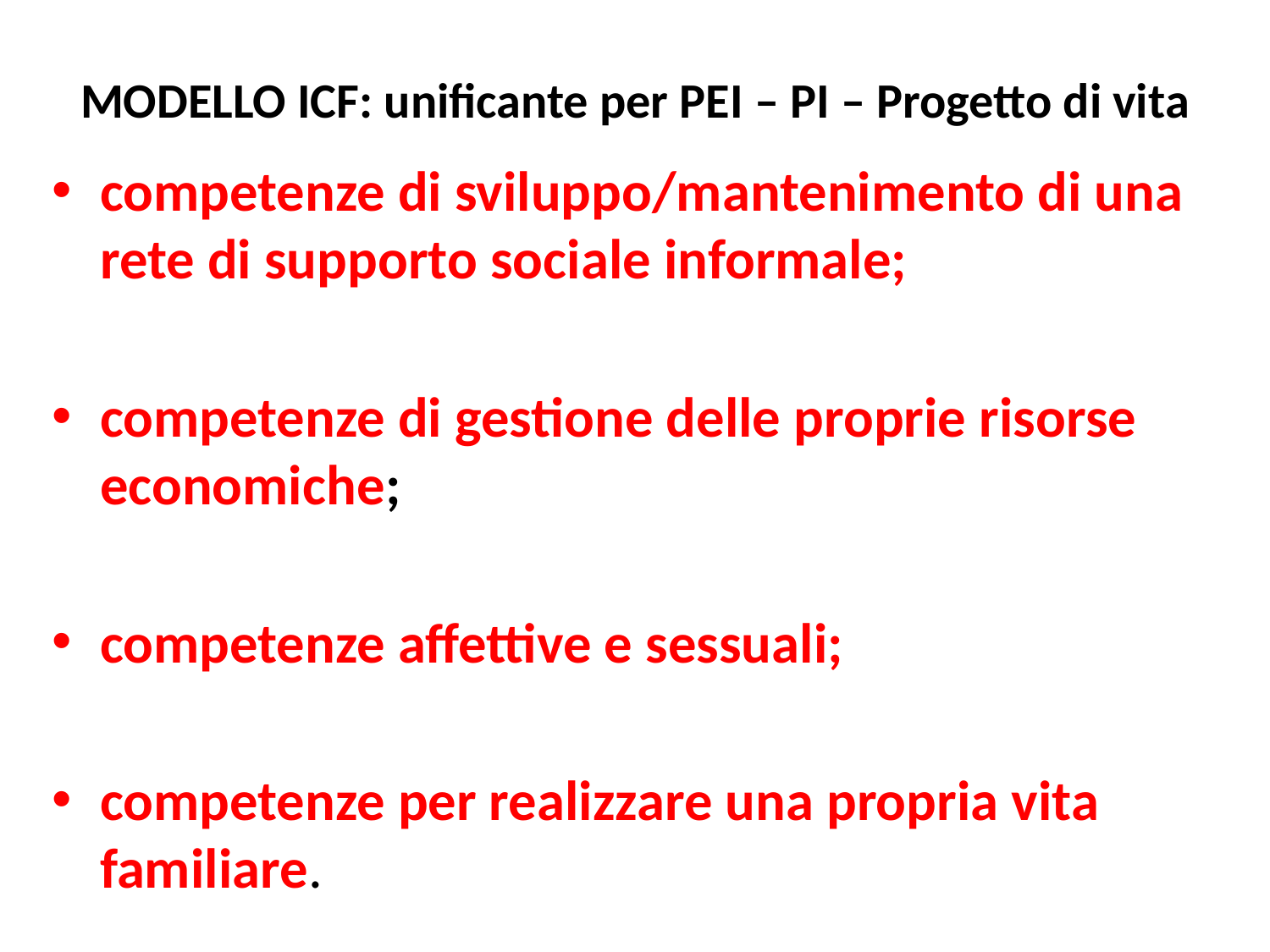

# MODELLO ICF: unificante per PEI – PI – Progetto di vita
competenze di sviluppo/mantenimento di una rete di supporto sociale informale;

competenze di gestione delle proprie risorse economiche;

competenze affettive e sessuali;

competenze per realizzare una propria vita familiare.